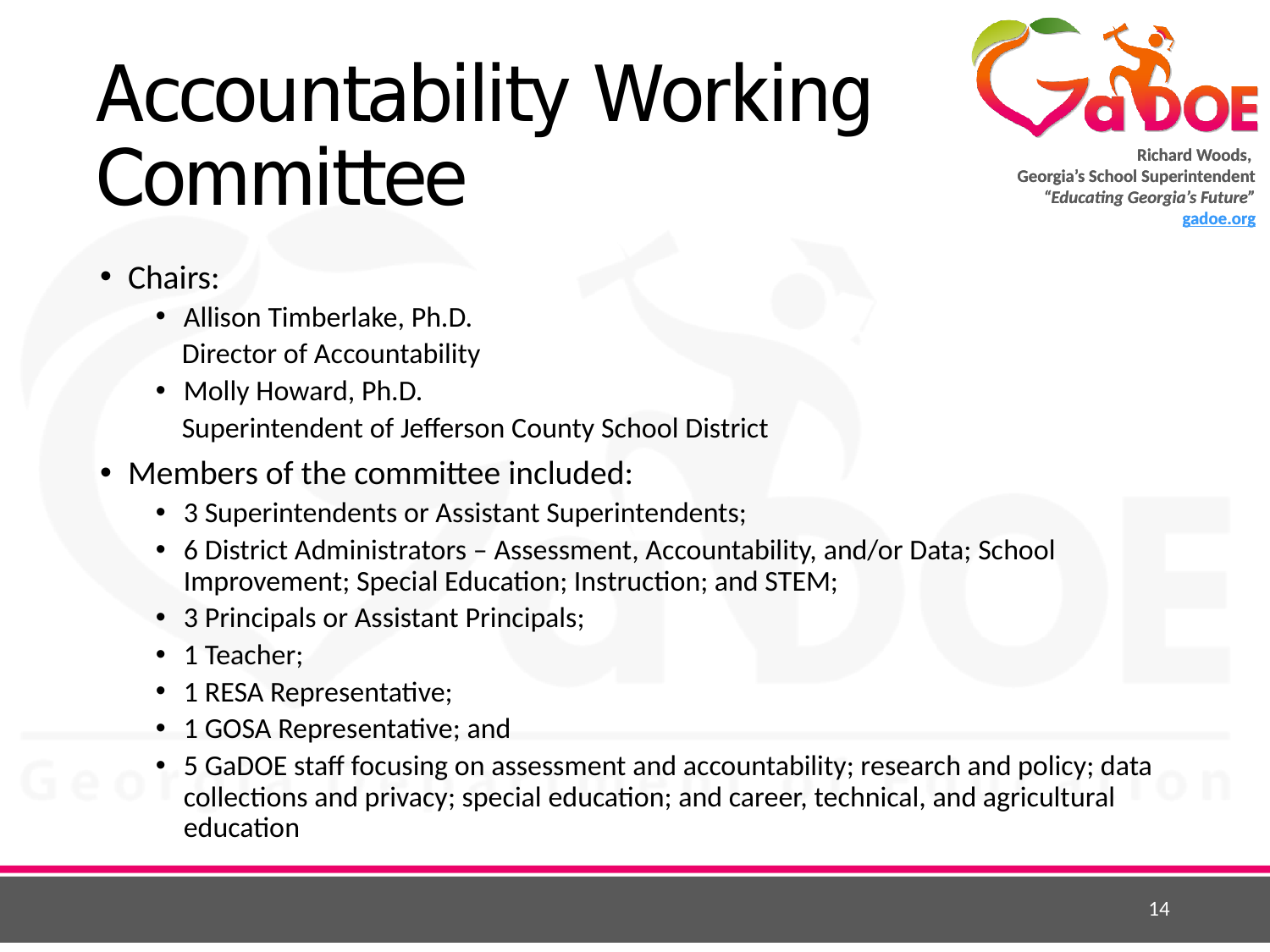

# Accountability Working Committee
Chairs:
Allison Timberlake, Ph.D.
    Director of Accountability
Molly Howard, Ph.D.
    Superintendent of Jefferson County School District
Members of the committee included:
3 Superintendents or Assistant Superintendents;
6 District Administrators – Assessment, Accountability, and/or Data; School Improvement; Special Education; Instruction; and STEM;
3 Principals or Assistant Principals;
1 Teacher;
1 RESA Representative;
1 GOSA Representative; and
5 GaDOE staff focusing on assessment and accountability; research and policy; data collections and privacy; special education; and career, technical, and agricultural education
14